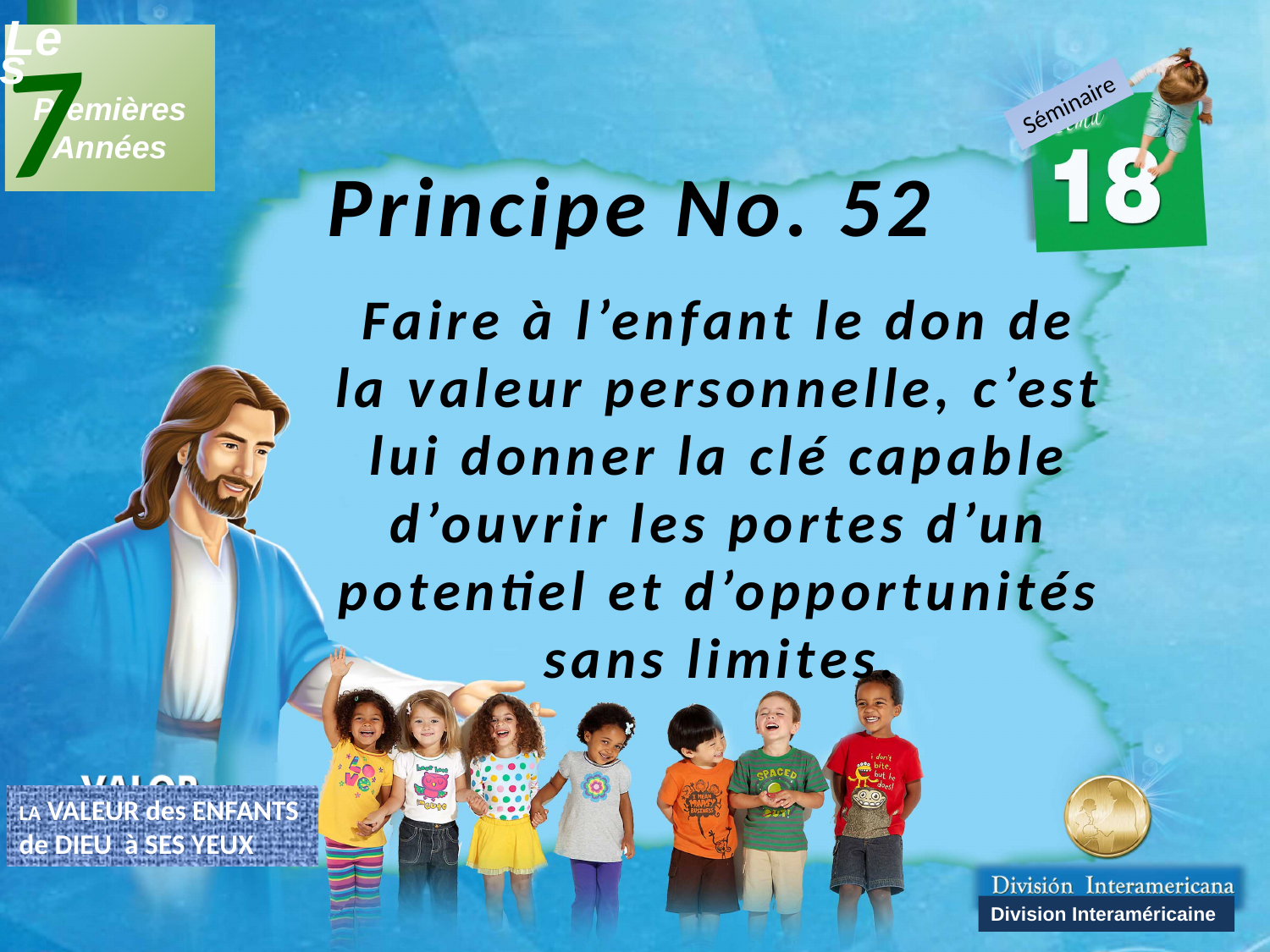

7
Les
         Premières
Années
Séminaire
Principe No. 52

Faire à l’enfant le don de la valeur personnelle, c’est lui donner la clé capable d’ouvrir les portes d’un potentiel et d’opportunités sans limites.
LA VALEUR des ENFANTS
de DIEU  à SES YEUX
Division Interaméricaine